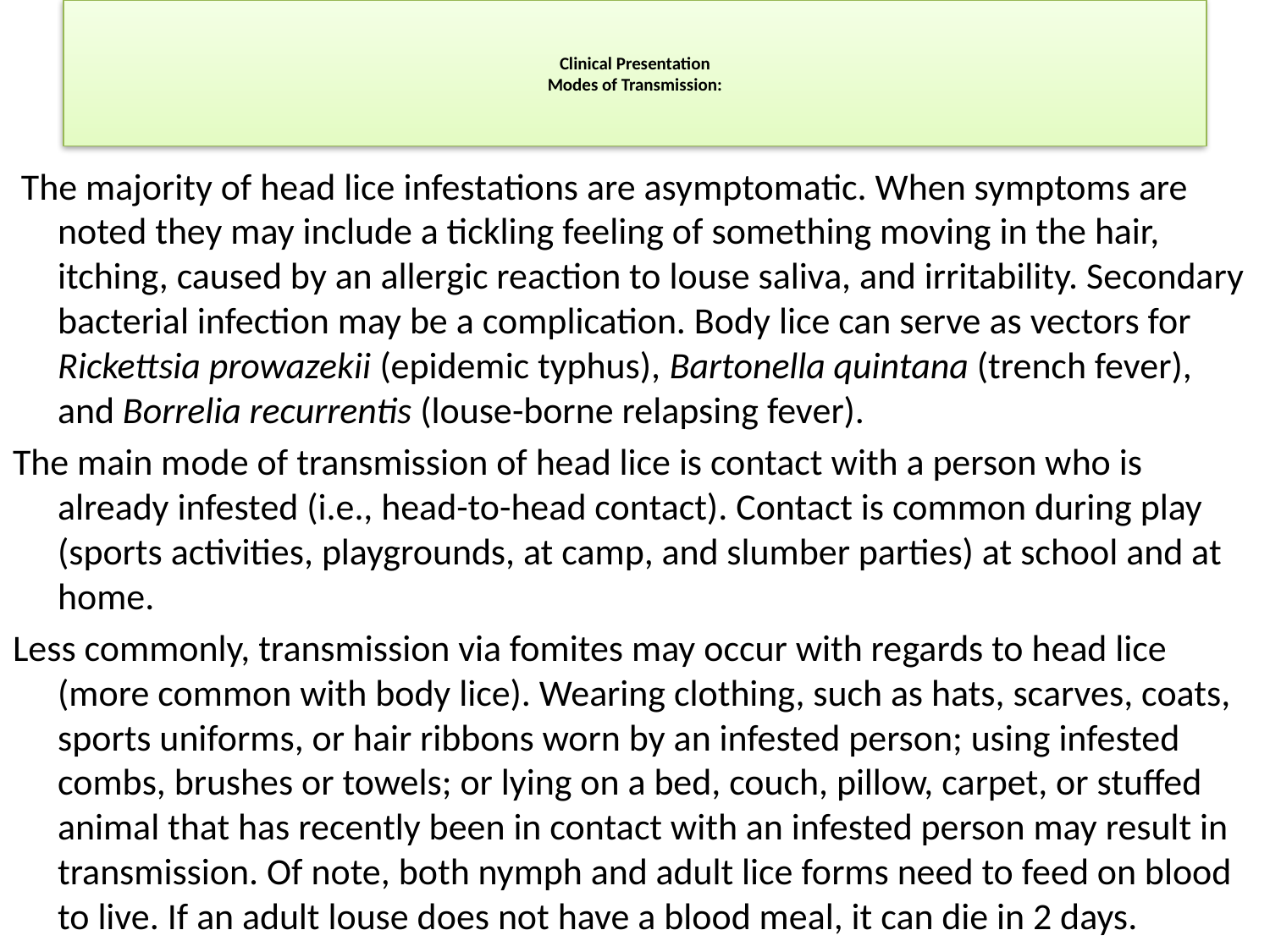

# Clinical Presentation Modes of Transmission:
 The majority of head lice infestations are asymptomatic. When symptoms are noted they may include a tickling feeling of something moving in the hair, itching, caused by an allergic reaction to louse saliva, and irritability. Secondary bacterial infection may be a complication. Body lice can serve as vectors for Rickettsia prowazekii (epidemic typhus), Bartonella quintana (trench fever), and Borrelia recurrentis (louse-borne relapsing fever).
The main mode of transmission of head lice is contact with a person who is already infested (i.e., head-to-head contact). Contact is common during play (sports activities, playgrounds, at camp, and slumber parties) at school and at home.
Less commonly, transmission via fomites may occur with regards to head lice (more common with body lice). Wearing clothing, such as hats, scarves, coats, sports uniforms, or hair ribbons worn by an infested person; using infested combs, brushes or towels; or lying on a bed, couch, pillow, carpet, or stuffed animal that has recently been in contact with an infested person may result in transmission. Of note, both nymph and adult lice forms need to feed on blood to live. If an adult louse does not have a blood meal, it can die in 2 days.